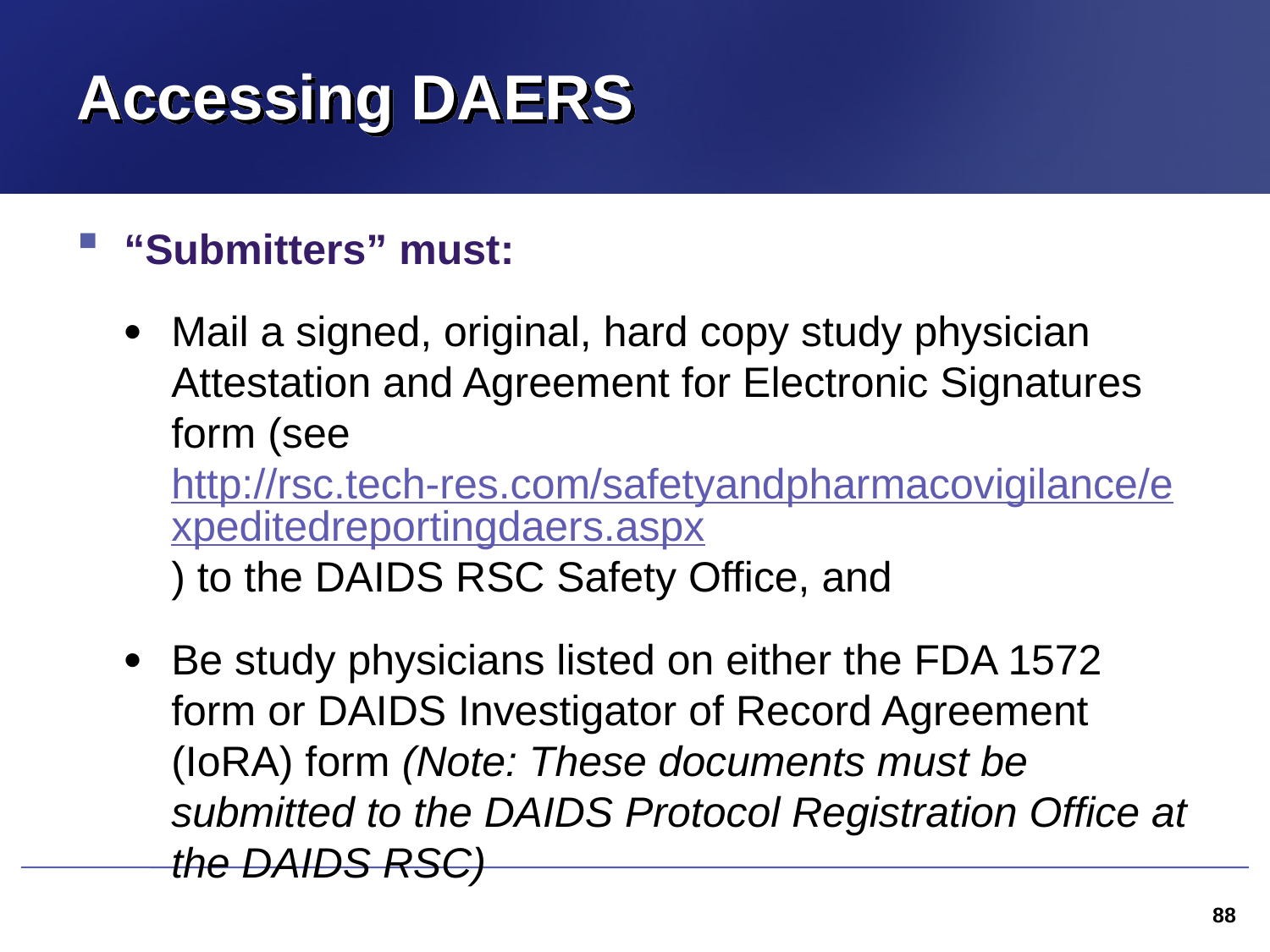

# Accessing DAERS
“Submitters” must:
Mail a signed, original, hard copy study physician Attestation and Agreement for Electronic Signatures form (see http://rsc.tech-res.com/safetyandpharmacovigilance/expeditedreportingdaers.aspx) to the DAIDS RSC Safety Office, and
Be study physicians listed on either the FDA 1572 form or DAIDS Investigator of Record Agreement (IoRA) form (Note: These documents must be submitted to the DAIDS Protocol Registration Office at the DAIDS RSC)

88